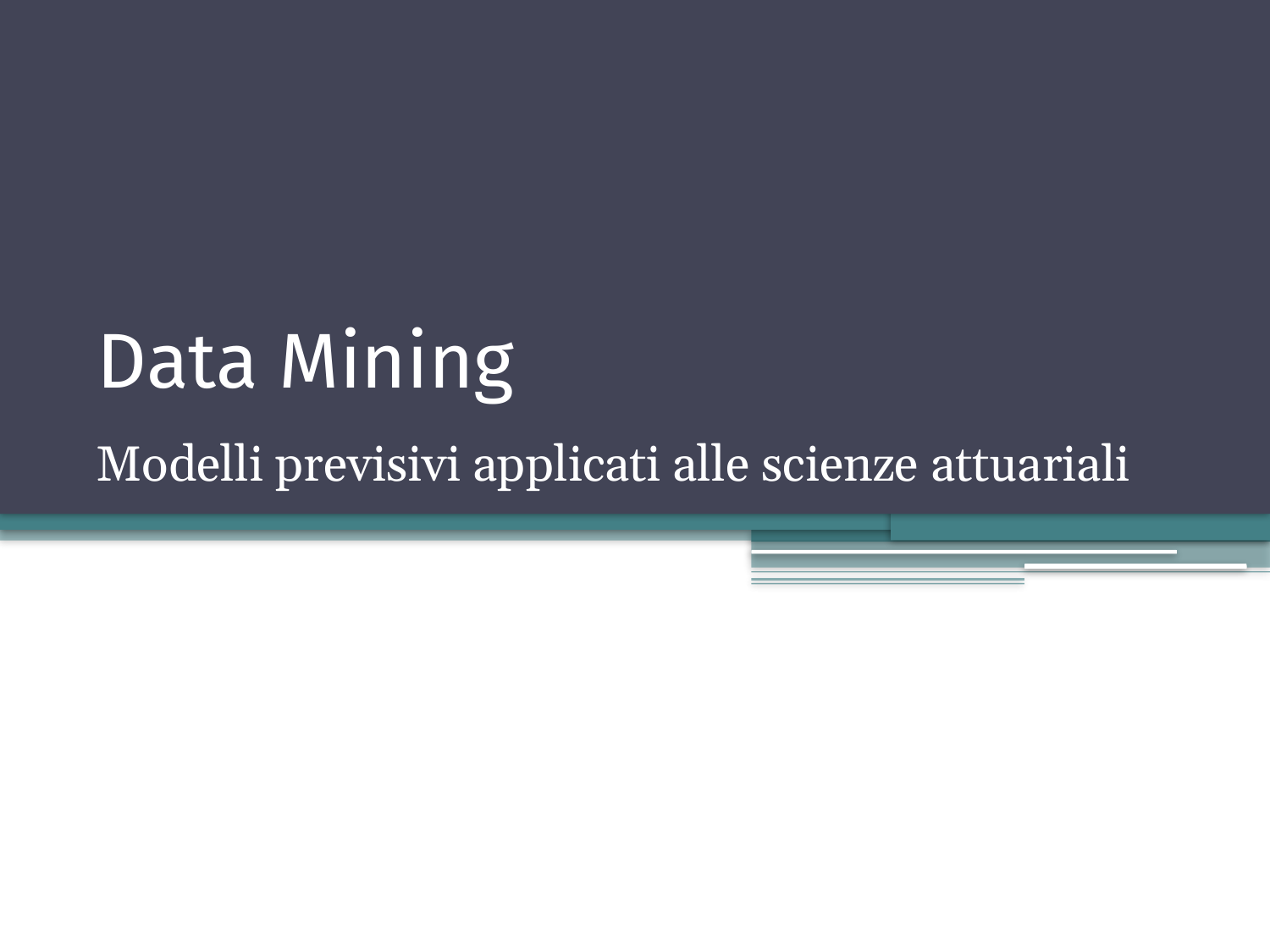

# Data Mining
Modelli previsivi applicati alle scienze attuariali